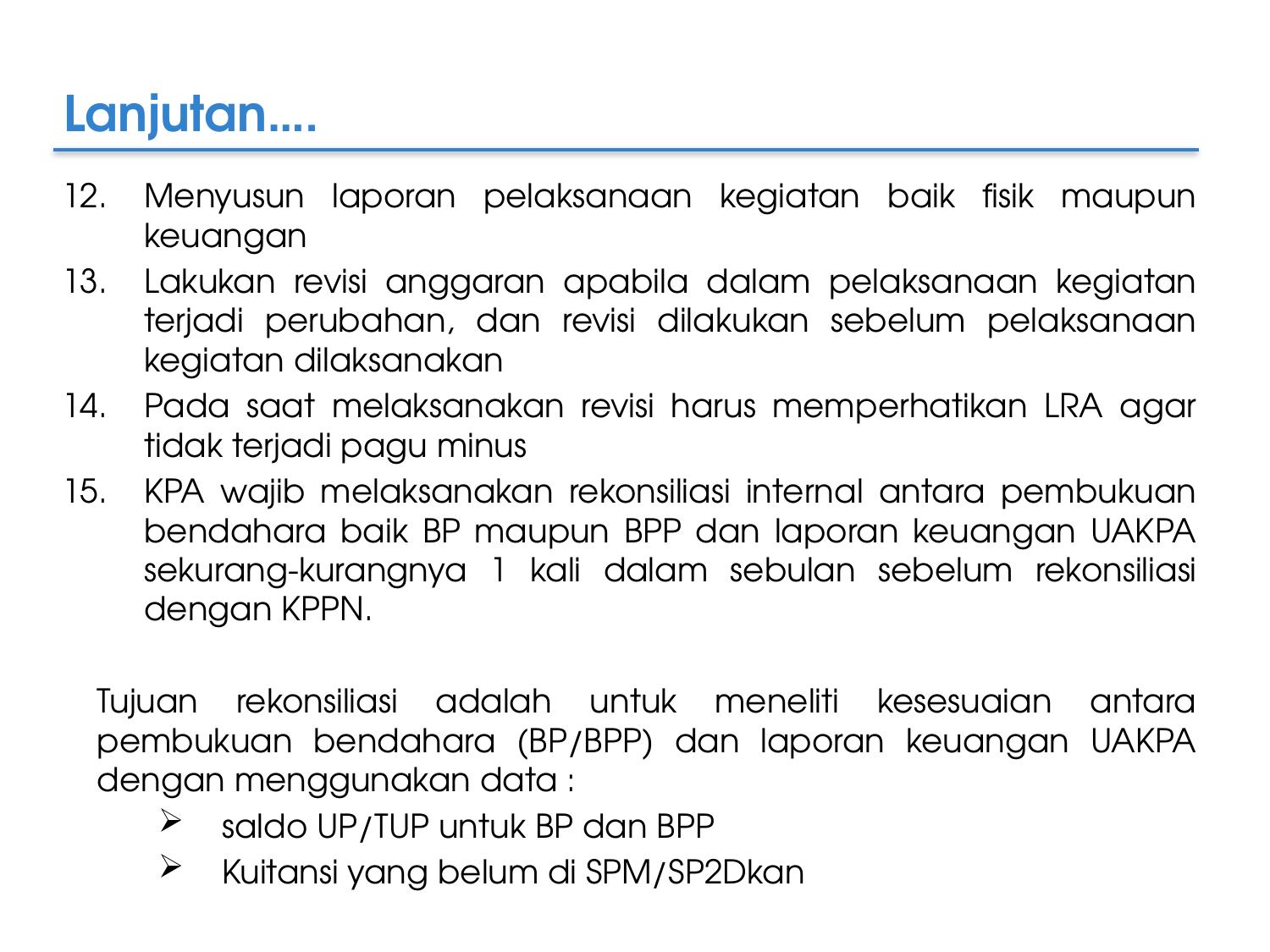

Lanjutan….
Menyusun laporan pelaksanaan kegiatan baik fisik maupun keuangan
Lakukan revisi anggaran apabila dalam pelaksanaan kegiatan terjadi perubahan, dan revisi dilakukan sebelum pelaksanaan kegiatan dilaksanakan
Pada saat melaksanakan revisi harus memperhatikan LRA agar tidak terjadi pagu minus
KPA wajib melaksanakan rekonsiliasi internal antara pembukuan bendahara baik BP maupun BPP dan laporan keuangan UAKPA sekurang-kurangnya 1 kali dalam sebulan sebelum rekonsiliasi dengan KPPN.

Tujuan rekonsiliasi adalah untuk meneliti kesesuaian antara pembukuan bendahara (BP/BPP) dan laporan keuangan UAKPA dengan menggunakan data :
 saldo UP/TUP untuk BP dan BPP
 Kuitansi yang belum di SPM/SP2Dkan